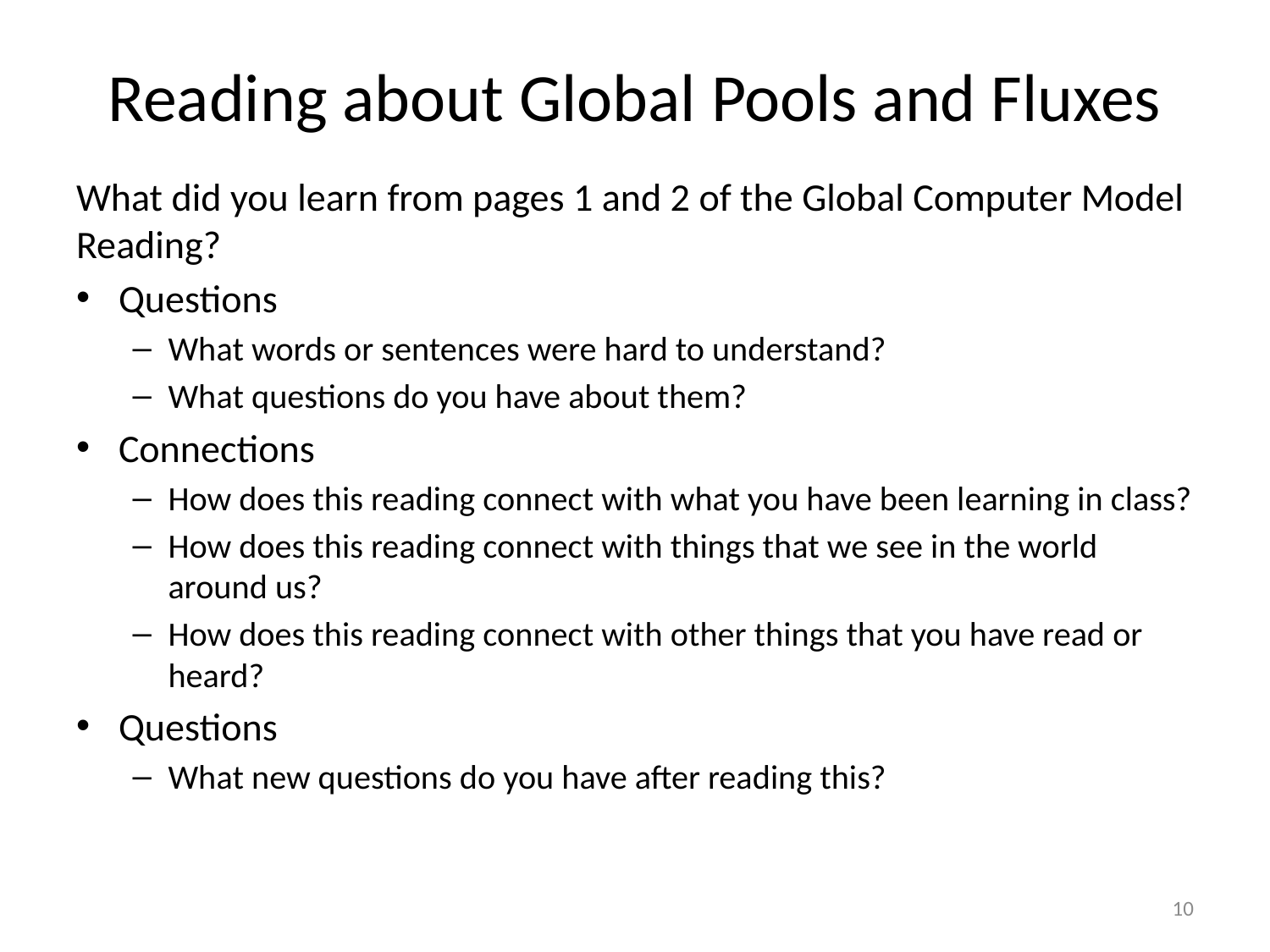

# Reading about Global Pools and Fluxes
What did you learn from pages 1 and 2 of the Global Computer Model Reading?
Questions
What words or sentences were hard to understand?
What questions do you have about them?
Connections
How does this reading connect with what you have been learning in class?
How does this reading connect with things that we see in the world around us?
How does this reading connect with other things that you have read or heard?
Questions
What new questions do you have after reading this?
10